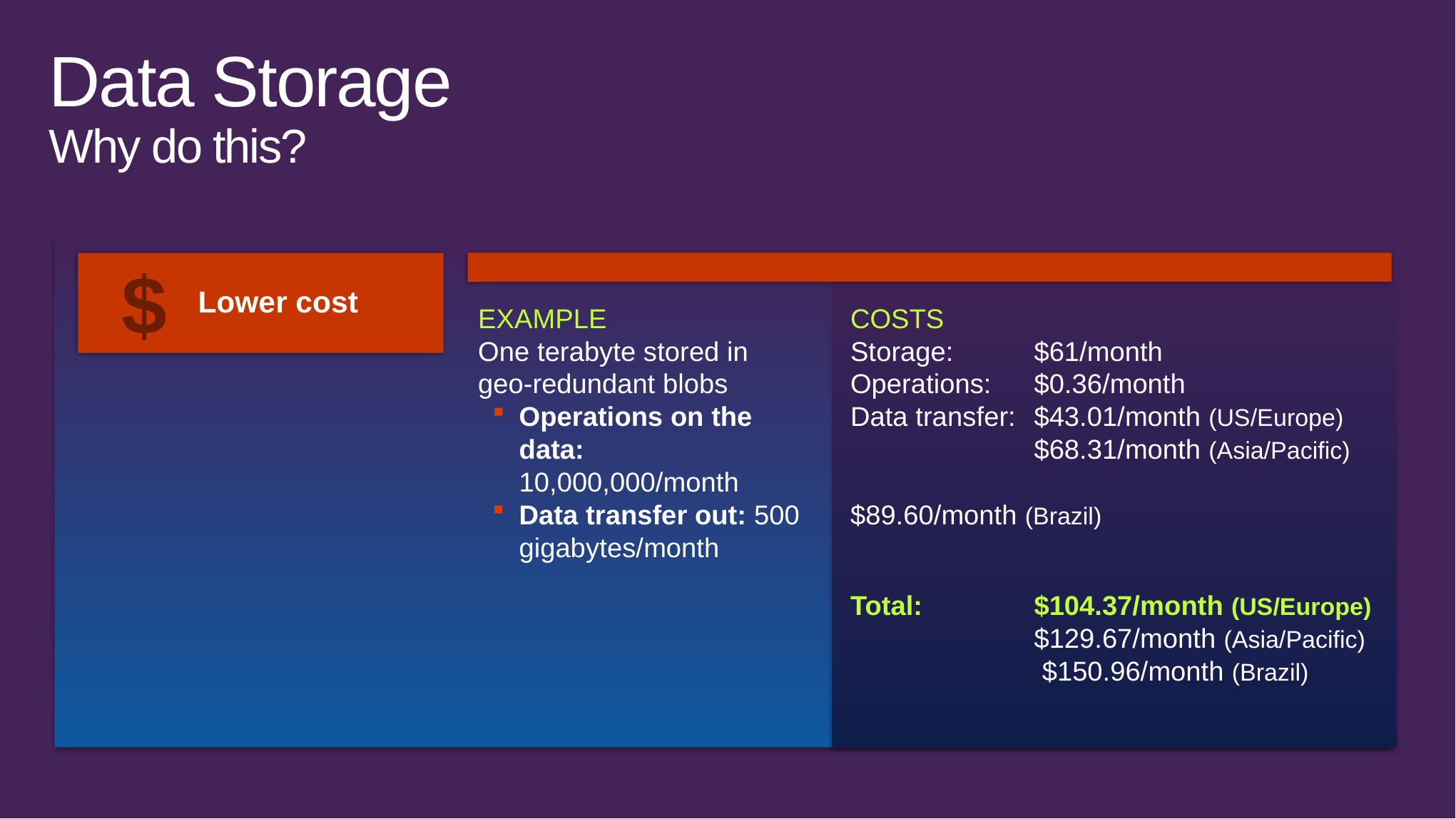

# Data Storage Why do this?

$

Lower cost

EXAMPLE
One terabyte stored in
geo-redundant blobs
Operations on the data: 10,000,000/month
Data transfer out: 500 gigabytes/month
COSTS
Storage: 	$61/month
Operations: 	$0.36/month
Data transfer: 	$43.01/month (US/Europe)
	$68.31/month (Asia/Pacific)                                                                    	$89.60/month (Brazil)

Total: 	$104.37/month (US/Europe)
	$129.67/month (Asia/Pacific)
                         $150.96/month (Brazil)